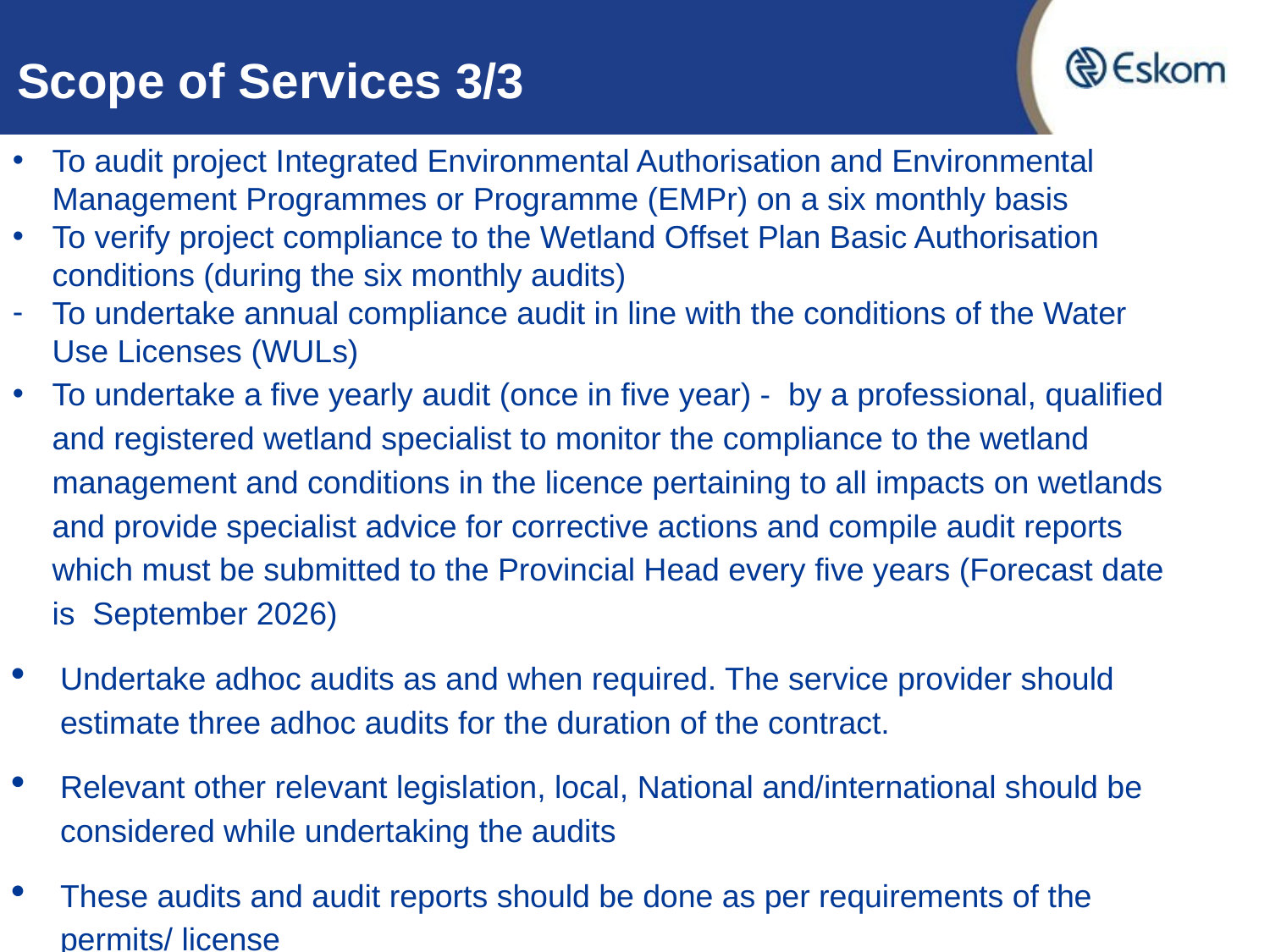

# Scope of Services 3/3
To audit project Integrated Environmental Authorisation and Environmental Management Programmes or Programme (EMPr) on a six monthly basis
To verify project compliance to the Wetland Offset Plan Basic Authorisation conditions (during the six monthly audits)
To undertake annual compliance audit in line with the conditions of the Water Use Licenses (WULs)
To undertake a five yearly audit (once in five year) -  by a professional, qualified and registered wetland specialist to monitor the compliance to the wetland management and conditions in the licence pertaining to all impacts on wetlands and provide specialist advice for corrective actions and compile audit reports which must be submitted to the Provincial Head every five years (Forecast date is  September 2026)
Undertake adhoc audits as and when required. The service provider should estimate three adhoc audits for the duration of the contract.
Relevant other relevant legislation, local, National and/international should be considered while undertaking the audits
These audits and audit reports should be done as per requirements of the permits/ license